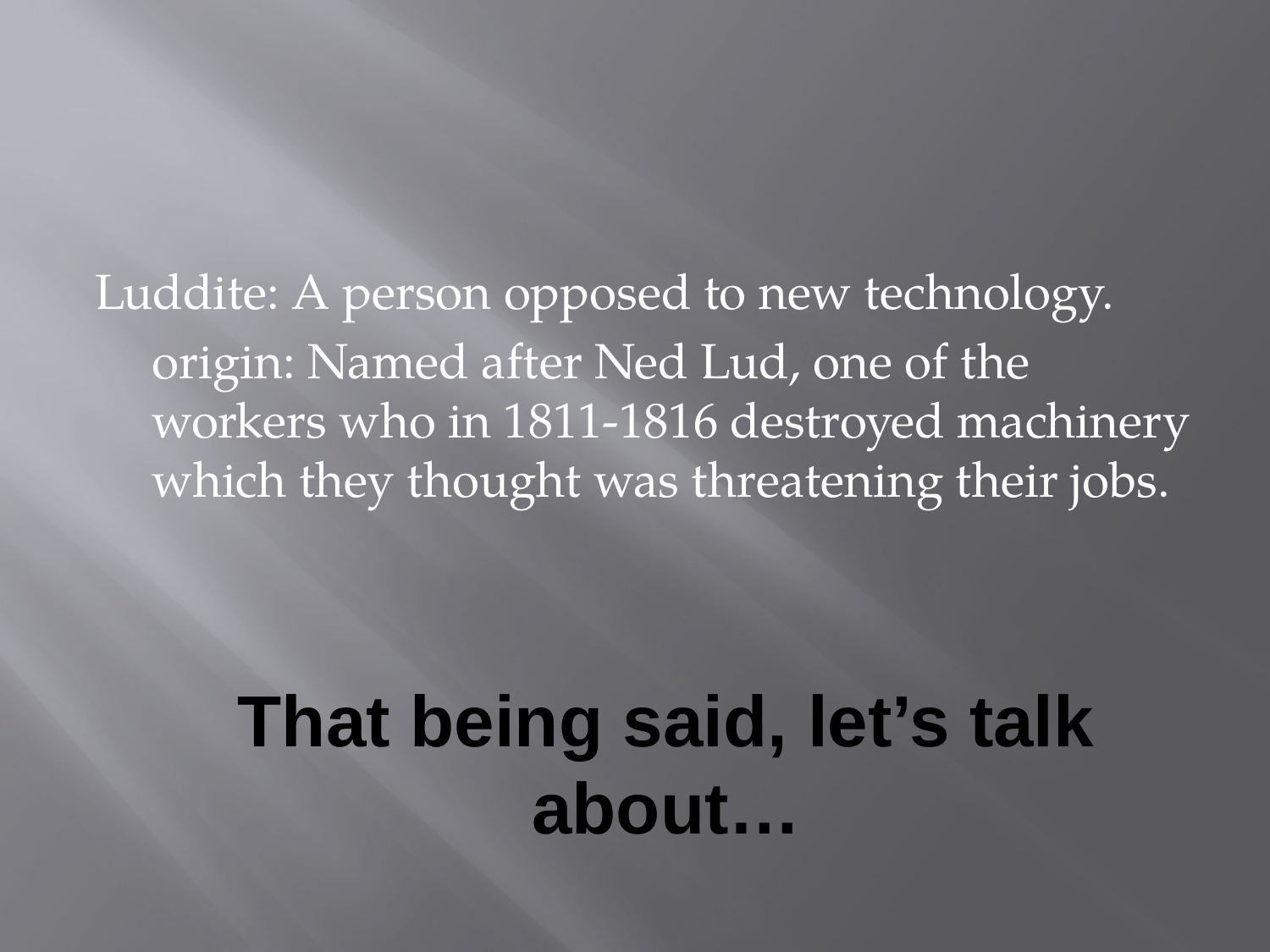

Luddite: A person opposed to new technology.
	origin: Named after Ned Lud, one of the workers who in 1811-1816 destroyed machinery which they thought was threatening their jobs.
# That being said, let’s talk about…